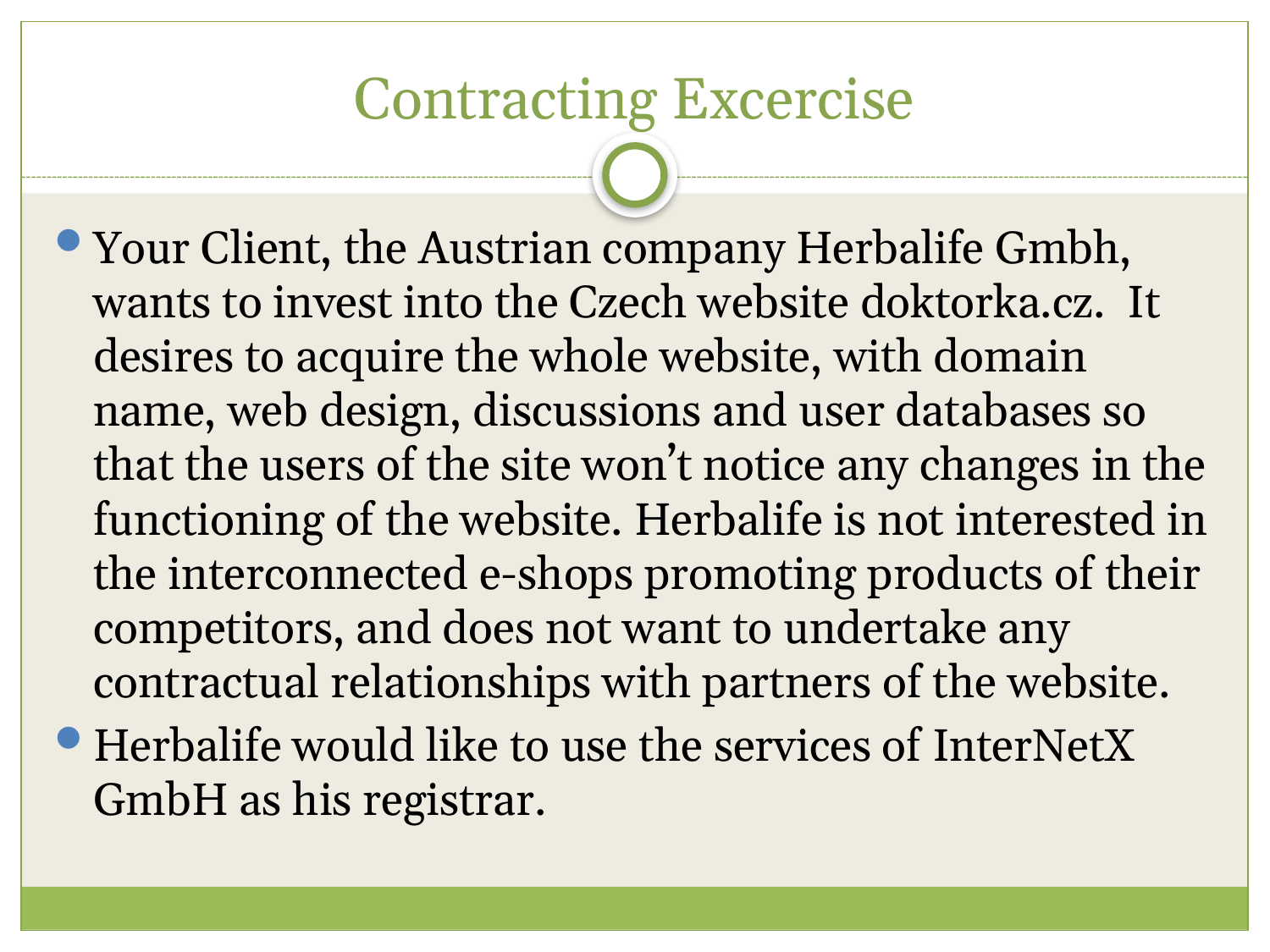

# Contracting Excercise
Your Client, the Austrian company Herbalife Gmbh, wants to invest into the Czech website doktorka.cz.  It desires to acquire the whole website, with domain name, web design, discussions and user databases so that the users of the site won’t notice any changes in the functioning of the website. Herbalife is not interested in the interconnected e-shops promoting products of their competitors, and does not want to undertake any contractual relationships with partners of the website.
Herbalife would like to use the services of InterNetX GmbH as his registrar.